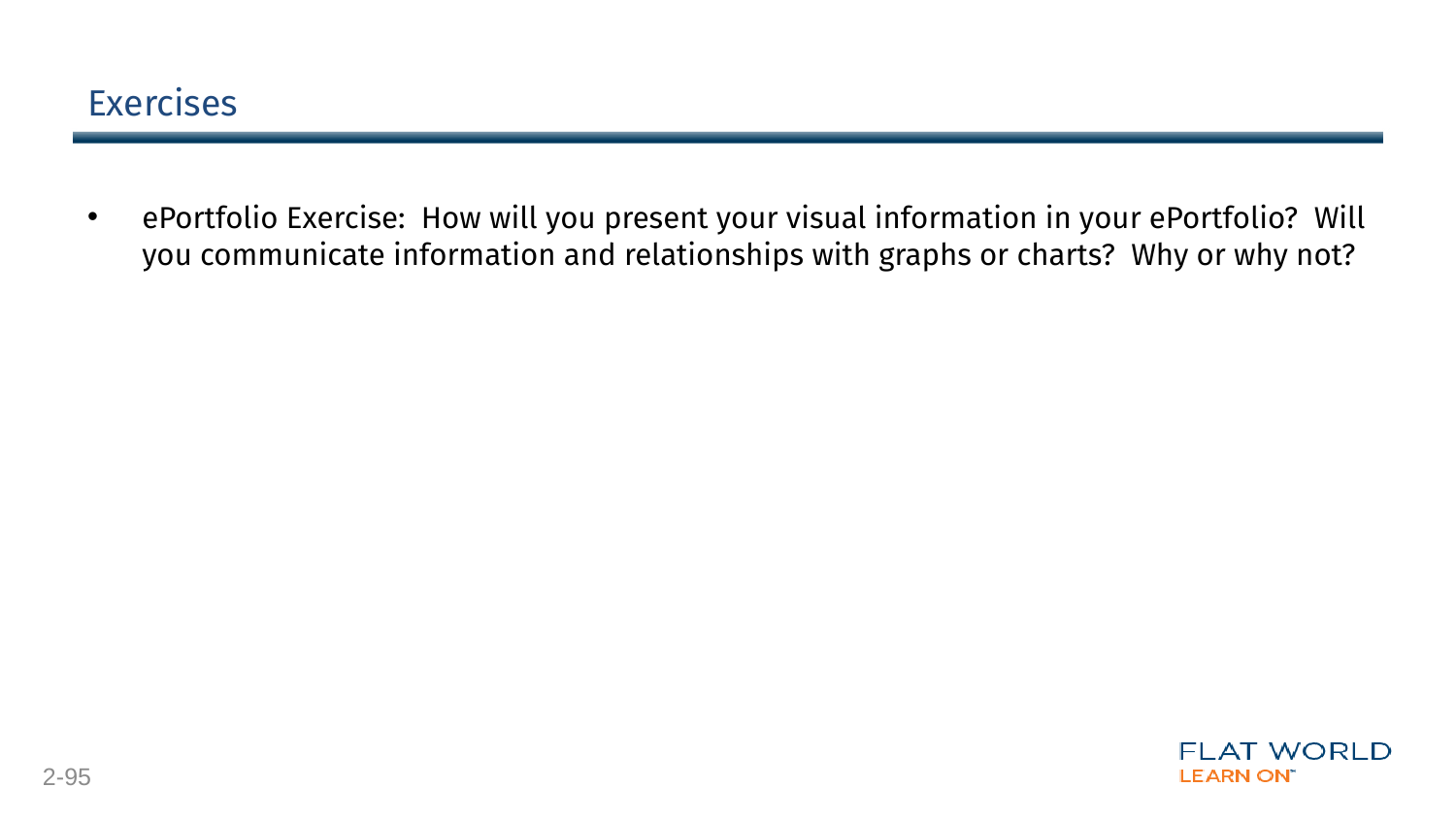

# Exercises
ePortfolio Exercise:  How will you present your visual information in your ePortfolio?  Will you communicate information and relationships with graphs or charts?  Why or why not?
2-95